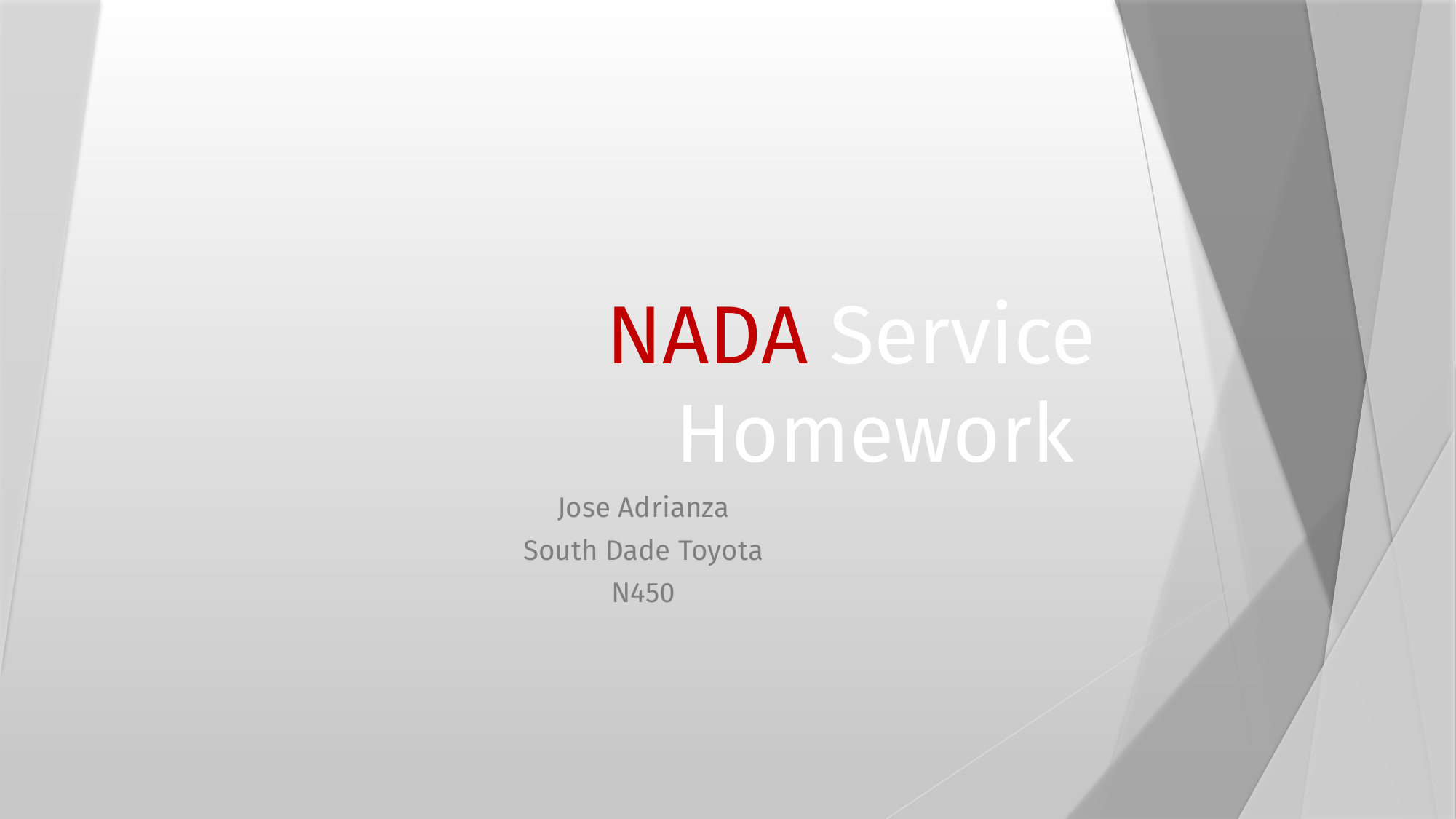

# NADA Service Homework
Jose Adrianza
South Dade Toyota
N450